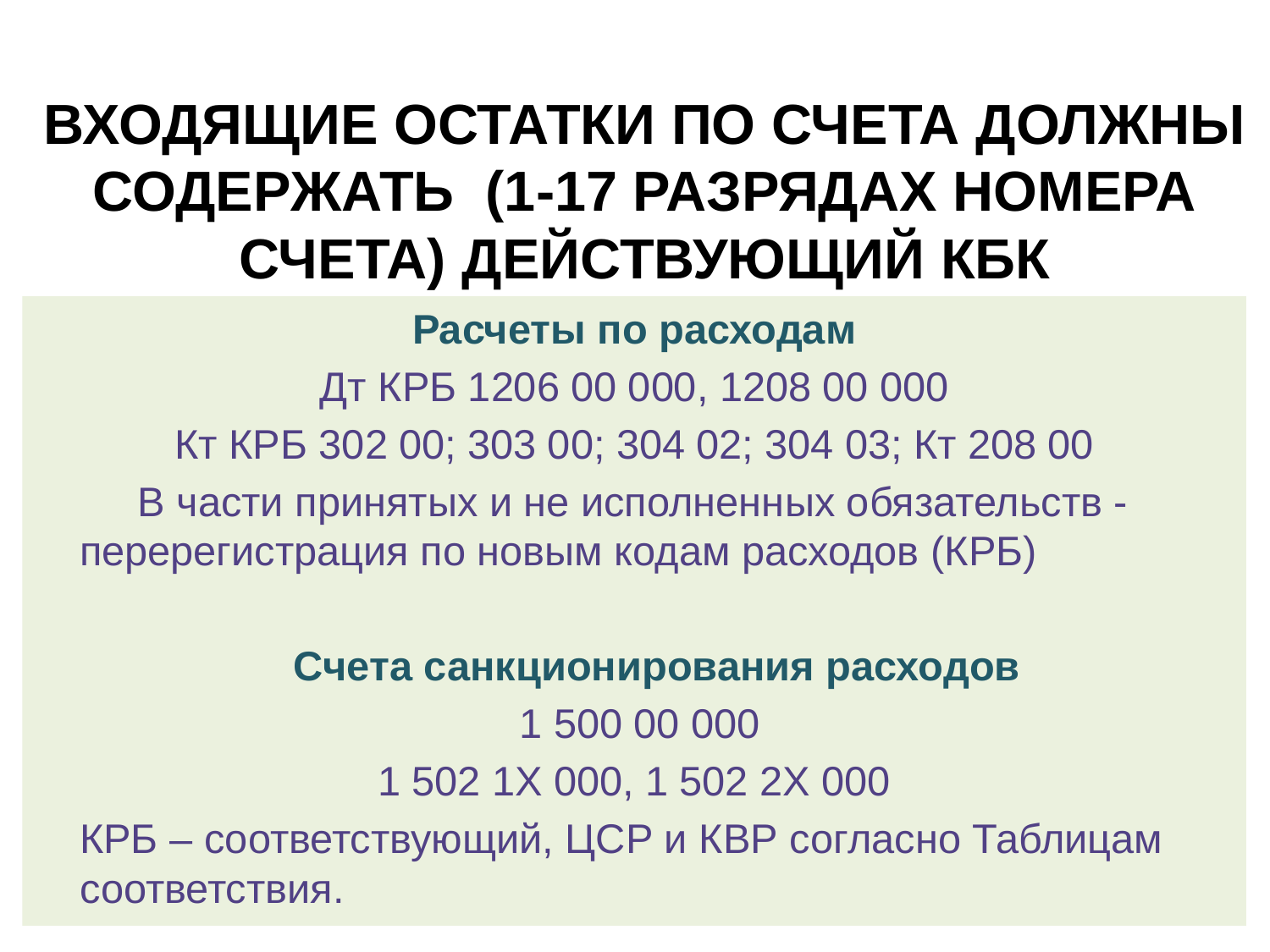

# ВХОДЯЩИЕ ОСТАТКИ ПО СЧЕТА ДОЛЖНЫ СОДЕРЖАТЬ  (1-17 РАЗРЯДАХ НОМЕРА СЧЕТА) ДЕЙСТВУЮЩИЙ КБК
 Расчеты по расходам
Дт КРБ 1206 00 000, 1208 00 000
Кт КРБ 302 00; 303 00; 304 02; 304 03; Кт 208 00
         В части принятых и не исполненных обязательств -  перерегистрация по новым кодам расходов (КРБ)

    Счета санкционирования расходов
 1 500 00 000
1 502 1Х 000, 1 502 2Х 000
		КРБ – соответствующий, ЦСР и КВР согласно Таблицам соответствия.